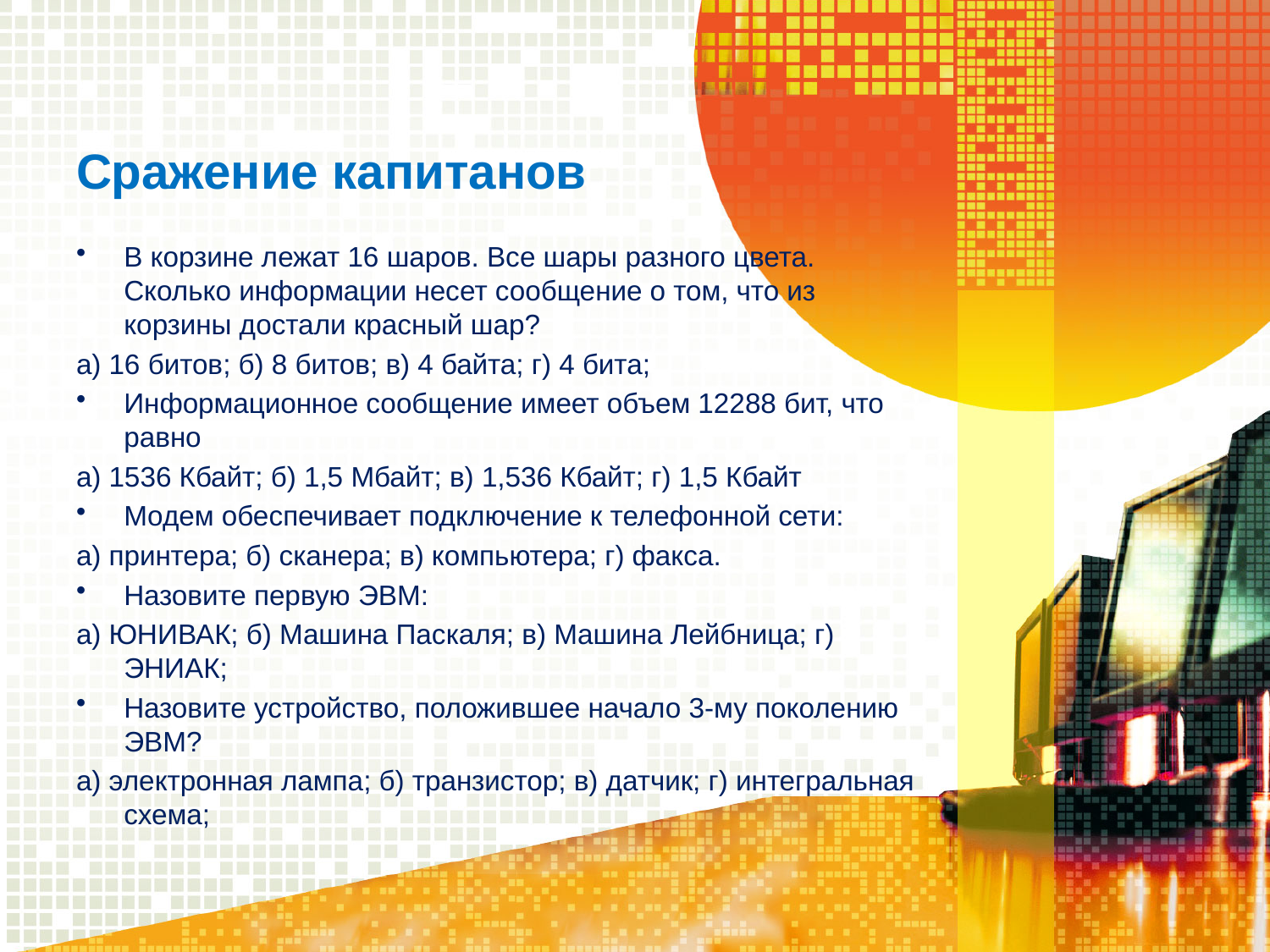

# Сражение капитанов
В корзине лежат 16 шаров. Все шары разного цвета. Сколько информации несет сообщение о том, что из корзины достали красный шар?
а) 16 битов; б) 8 битов; в) 4 байта; г) 4 бита;
Информационное сообщение имеет объем 12288 бит, что равно
а) 1536 Кбайт; б) 1,5 Мбайт; в) 1,536 Кбайт; г) 1,5 Кбайт
Модем обеспечивает подключение к телефонной сети:
а) принтера; б) сканера; в) компьютера; г) факса.
Назовите первую ЭВМ:
а) ЮНИВАК; б) Машина Паскаля; в) Машина Лейбница; г) ЭНИАК;
Назовите устройство, положившее начало 3-му поколению ЭВМ?
а) электронная лампа; б) транзистор; в) датчик; г) интегральная схема;